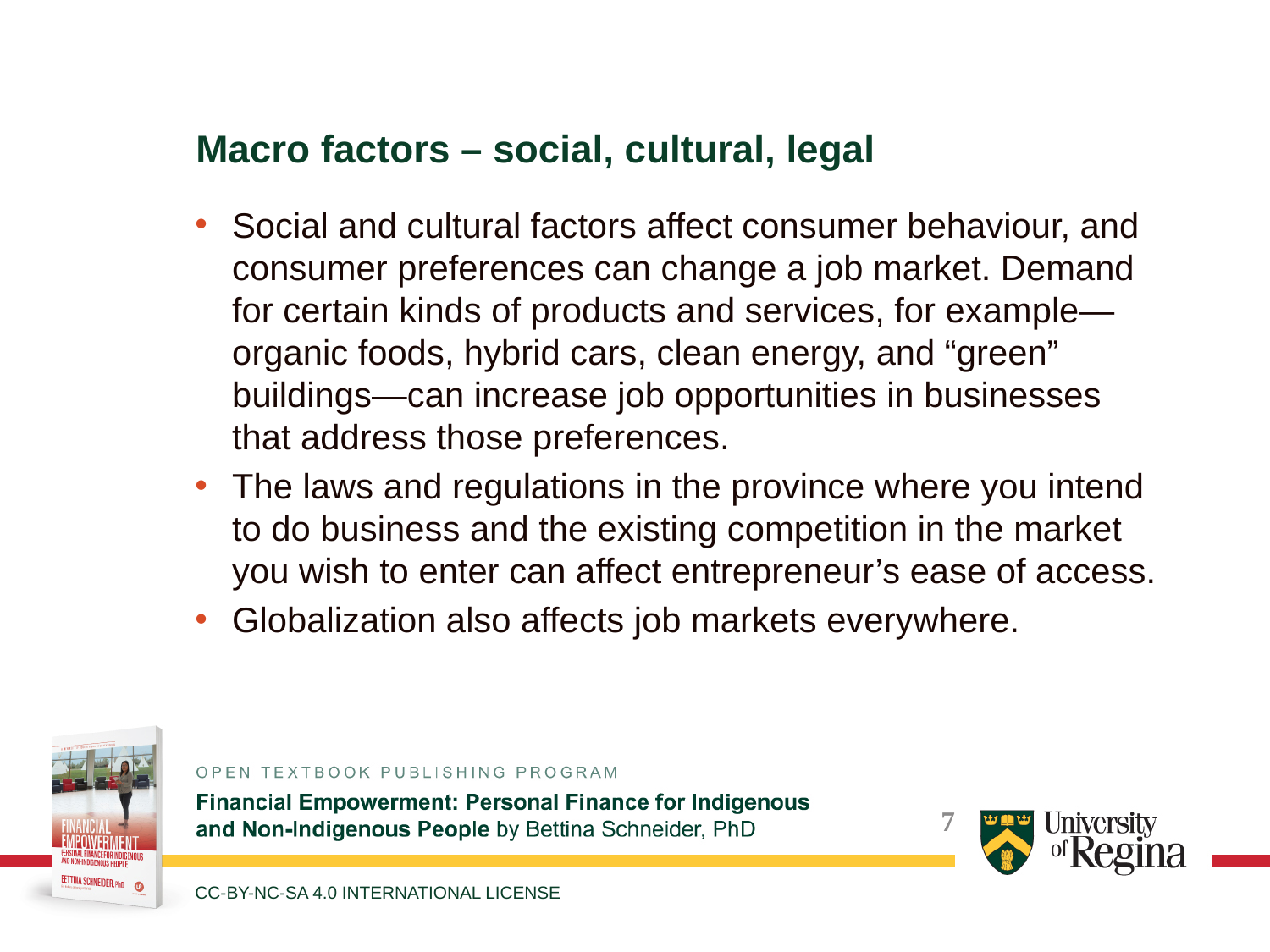

Macro factors – social, cultural, legal
Social and cultural factors affect consumer behaviour, and consumer preferences can change a job market. Demand for certain kinds of products and services, for example—organic foods, hybrid cars, clean energy, and “green” buildings—can increase job opportunities in businesses that address those preferences.
The laws and regulations in the province where you intend to do business and the existing competition in the market you wish to enter can affect entrepreneur’s ease of access.
Globalization also affects job markets everywhere.
CC-BY-NC-SA 4.0 INTERNATIONAL LICENSE